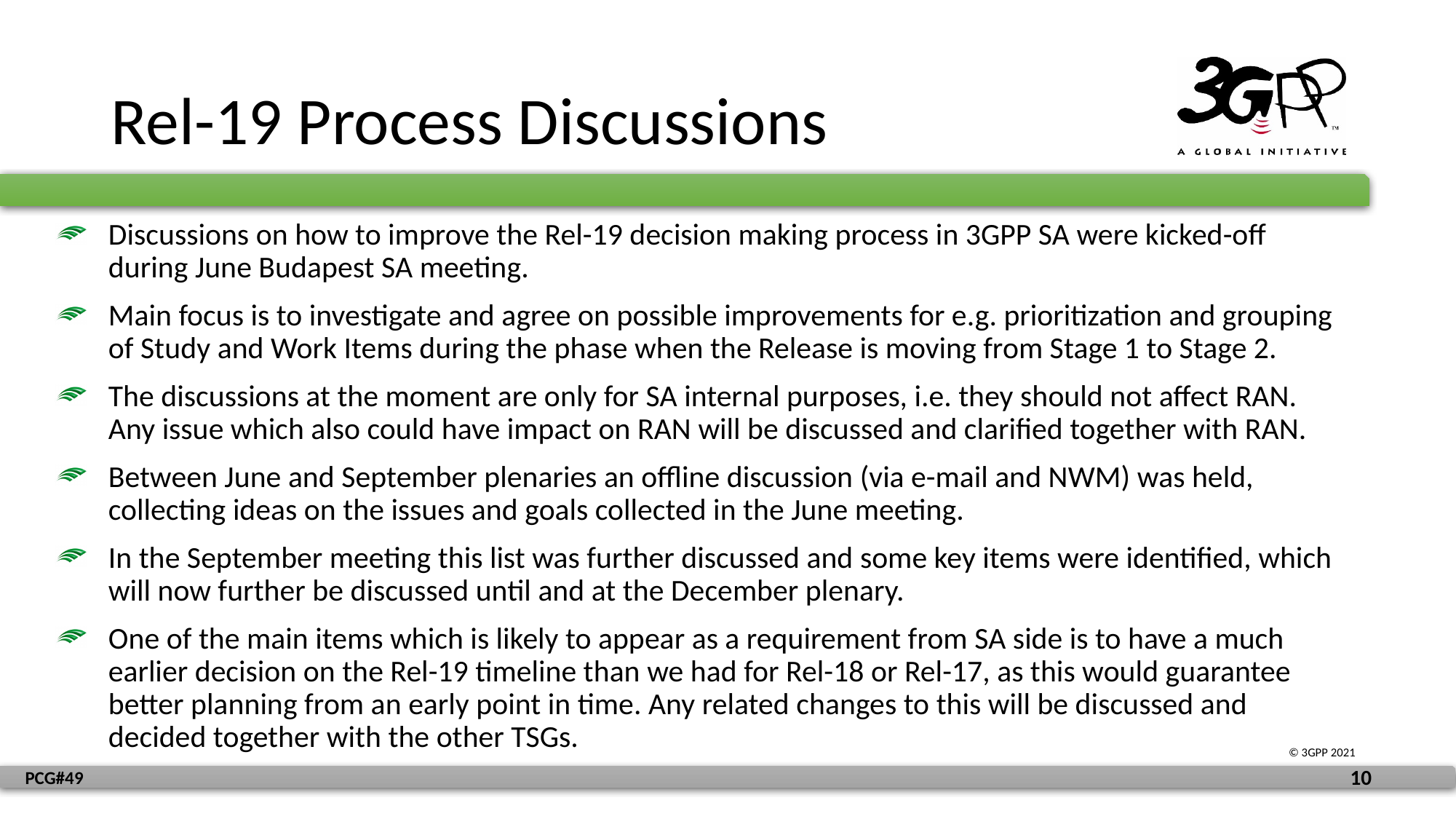

# Rel-19 Process Discussions
Discussions on how to improve the Rel-19 decision making process in 3GPP SA were kicked-off during June Budapest SA meeting.
Main focus is to investigate and agree on possible improvements for e.g. prioritization and grouping of Study and Work Items during the phase when the Release is moving from Stage 1 to Stage 2.
The discussions at the moment are only for SA internal purposes, i.e. they should not affect RAN. Any issue which also could have impact on RAN will be discussed and clarified together with RAN.
Between June and September plenaries an offline discussion (via e-mail and NWM) was held, collecting ideas on the issues and goals collected in the June meeting.
In the September meeting this list was further discussed and some key items were identified, which will now further be discussed until and at the December plenary.
One of the main items which is likely to appear as a requirement from SA side is to have a much earlier decision on the Rel-19 timeline than we had for Rel-18 or Rel-17, as this would guarantee better planning from an early point in time. Any related changes to this will be discussed and decided together with the other TSGs.